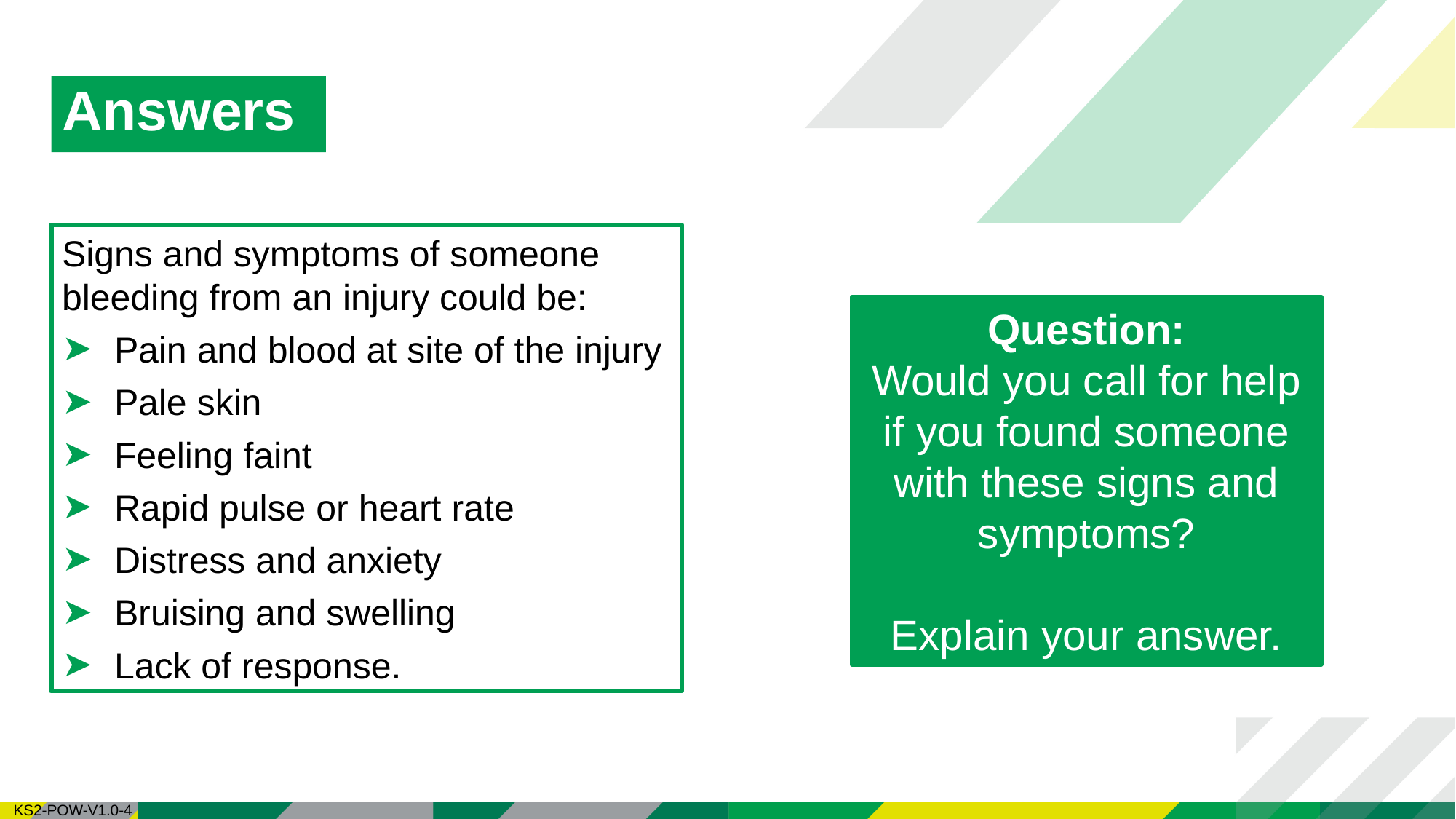

# Answers

Signs and symptoms of someone bleeding from an injury could be:
Pain and blood at site of the injury
Pale skin
Feeling faint
Rapid pulse or heart rate
Distress and anxiety
Bruising and swelling
Lack of response.
Question:
Would you call for help if you found someone with these signs and symptoms?

Explain your answer.
| KS2-POW-V1.0-4 |
| --- |